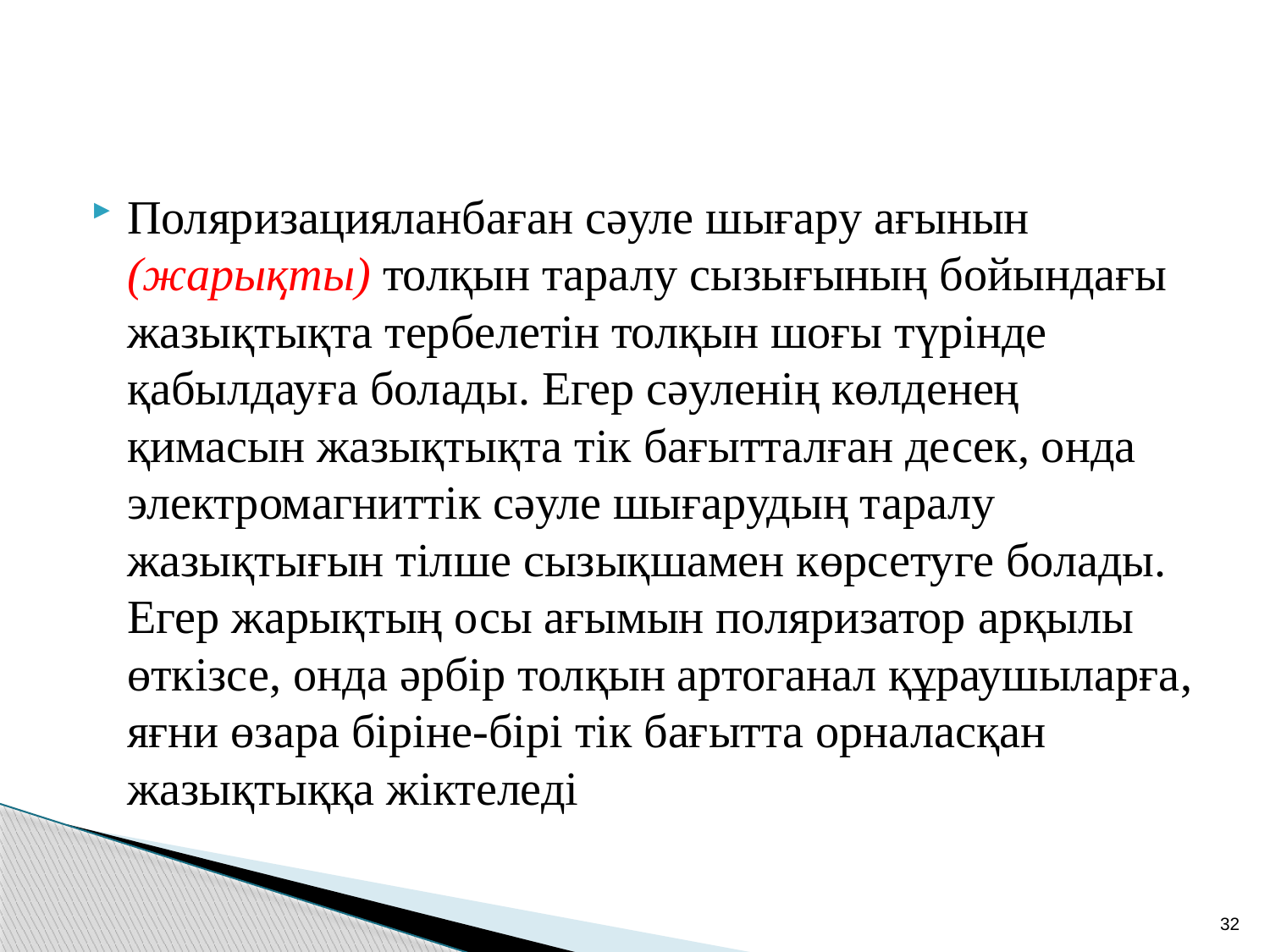

Поляризацияланбаған сәуле шығару ағынын (жарықты) толқын таралу сызығының бойындағы жазықтықта тербелетін толқын шоғы түрінде қабылдауға болады. Егер сәуленің көлденең қимасын жазықтықта тік бағытталған десек, онда электромагниттік сәуле шығарудың таралу жазықтығын тілше сызықшамен көрсетуге болады. Егер жарықтың осы ағымын поляризатор арқылы өткізсе, онда әрбір толқын артоганал құраушыларға, яғни өзара біріне-бірі тік бағытта орналасқан жазықтыққа жіктеледі
32